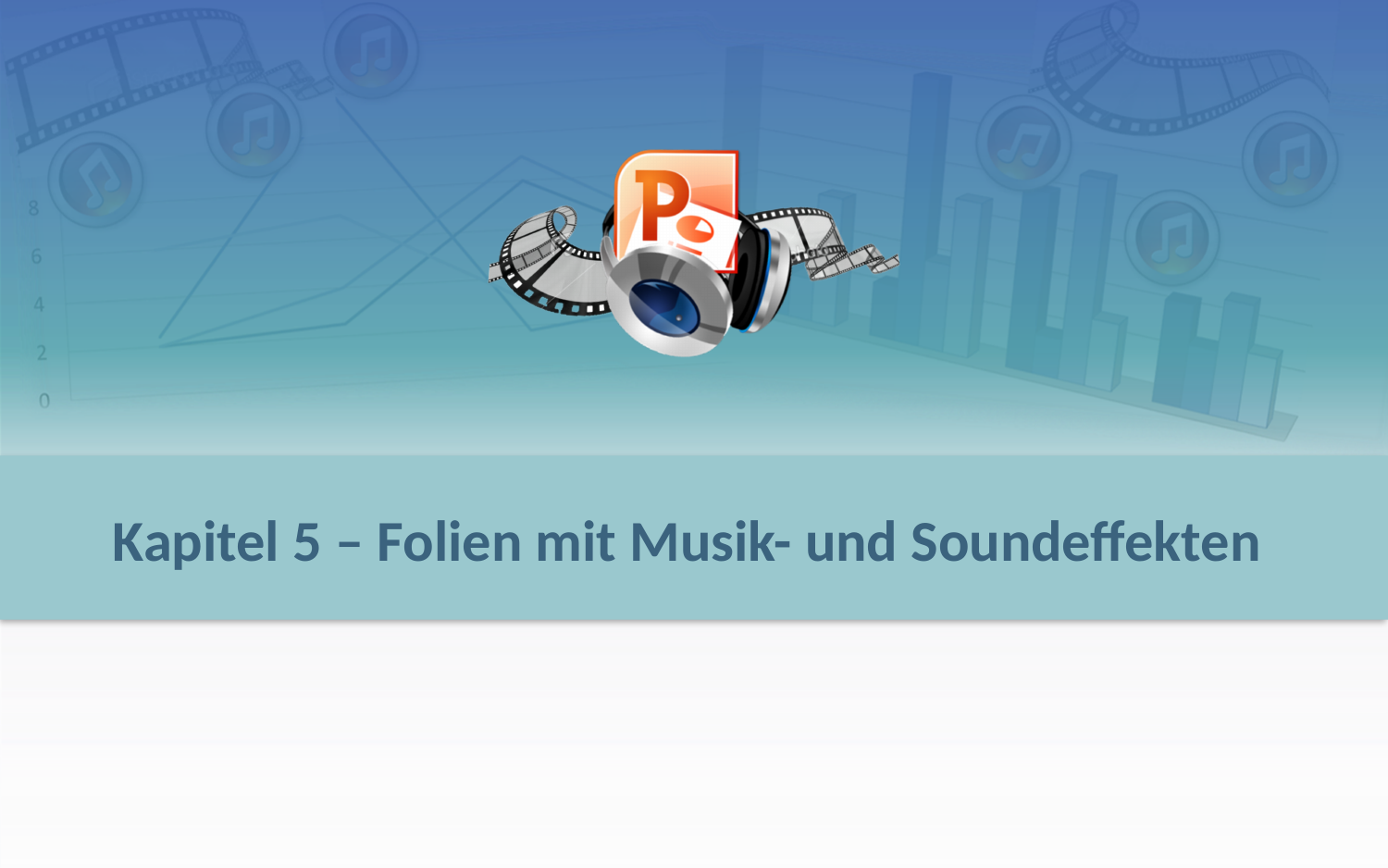

# Kapitel 5 – Folien mit Musik- und Soundeffekten